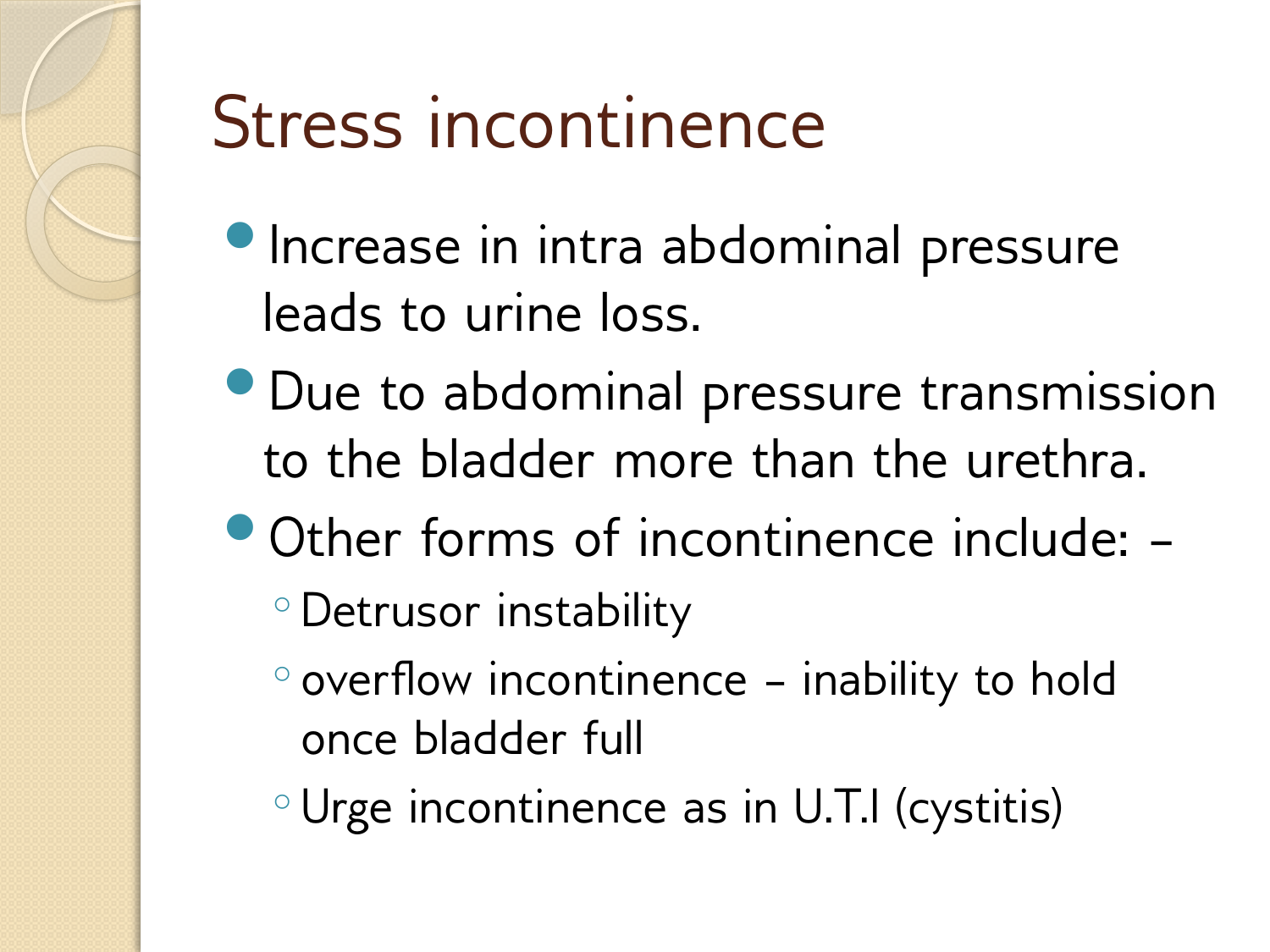

# Stress incontinence
Increase in intra abdominal pressure leads to urine loss.
Due to abdominal pressure transmission to the bladder more than the urethra.
Other forms of incontinence include: –
Detrusor instability
overflow incontinence – inability to hold once bladder full
Urge incontinence as in U.T.I (cystitis)